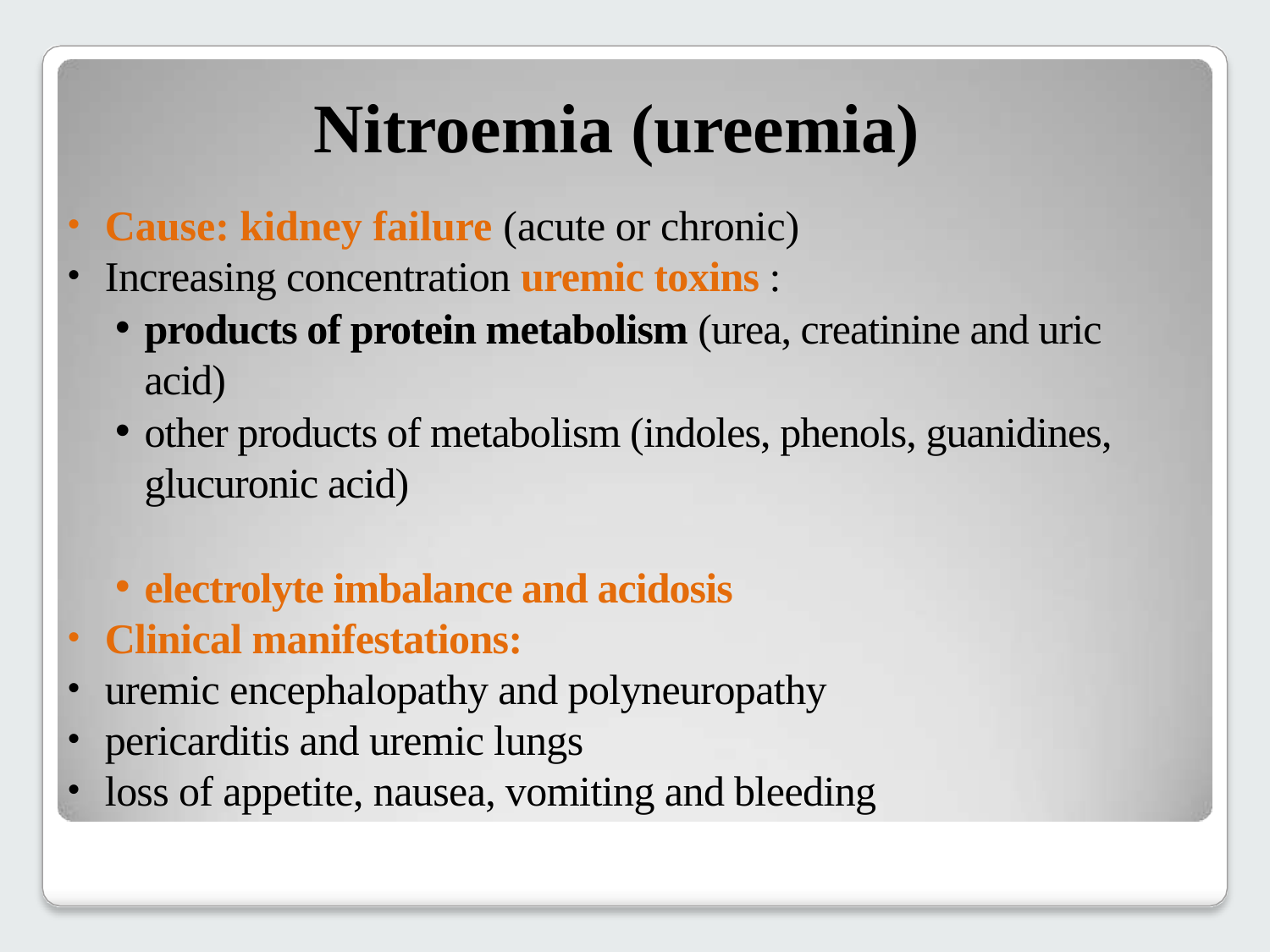

# Nitroemia (ureemia)
Cause: kidney failure (acute or chronic)
Increasing concentration uremic toxins :
products of protein metabolism (urea, creatinine and uric acid)
other products of metabolism (indoles, phenols, guanidines, glucuronic acid)

electrolyte imbalance and acidosis
Clinical manifestations:
uremic encephalopathy and polyneuropathy
pericarditis and uremic lungs
loss of appetite, nausea, vomiting and bleeding